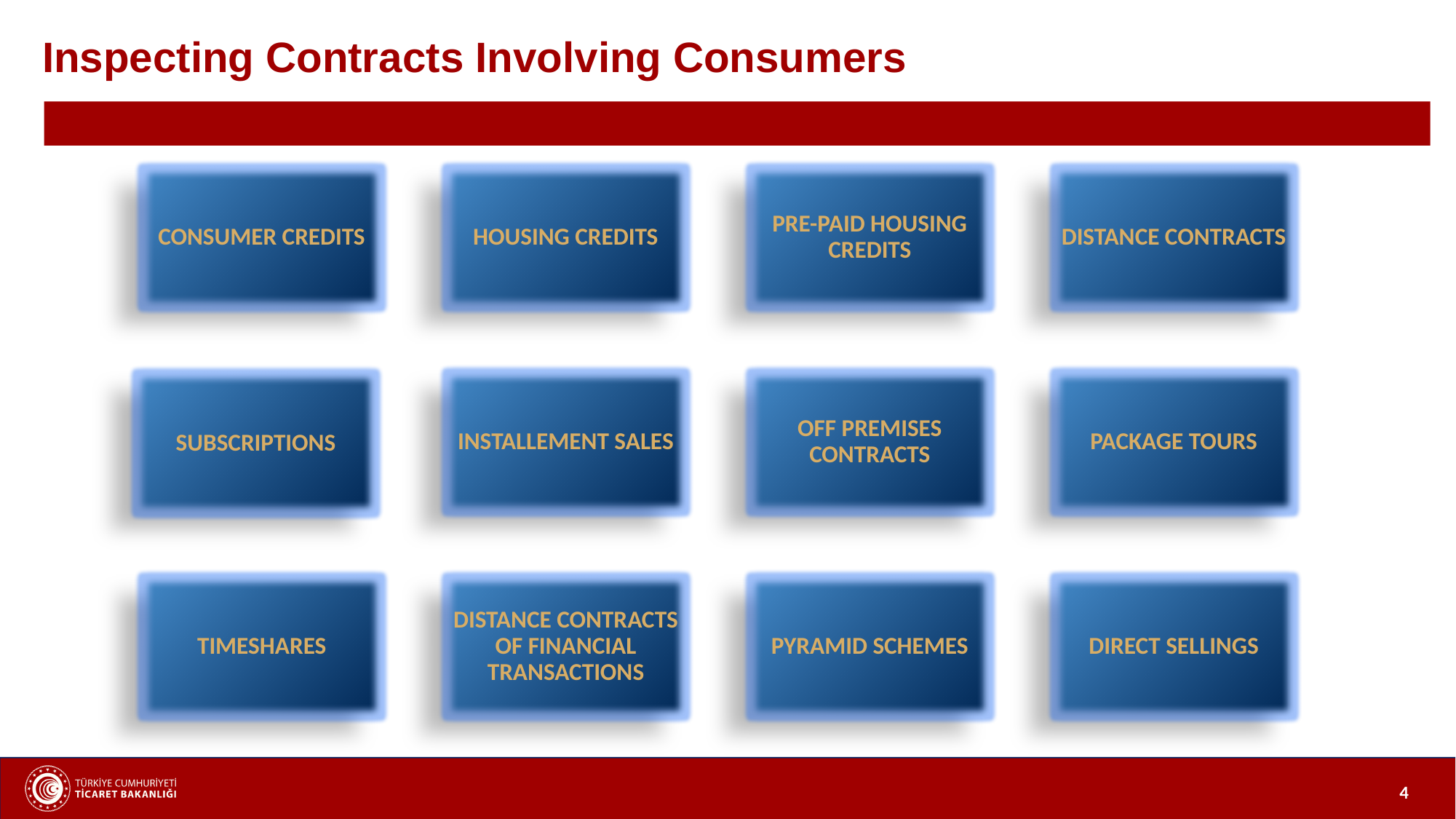

Inspecting Contracts Involving Consumers

CONSUMER CREDITS
HOUSING CREDITS
PRE-PAID HOUSING CREDITS
DISTANCE CONTRACTS
SUBSCRIPTIONS
INSTALLEMENT SALES
OFF PREMISES CONTRACTS
PACKAGE TOURS
TIMESHARES
DISTANCE CONTRACTS OF FINANCIAL TRANSACTIONS
PYRAMID SCHEMES
DIRECT SELLINGS